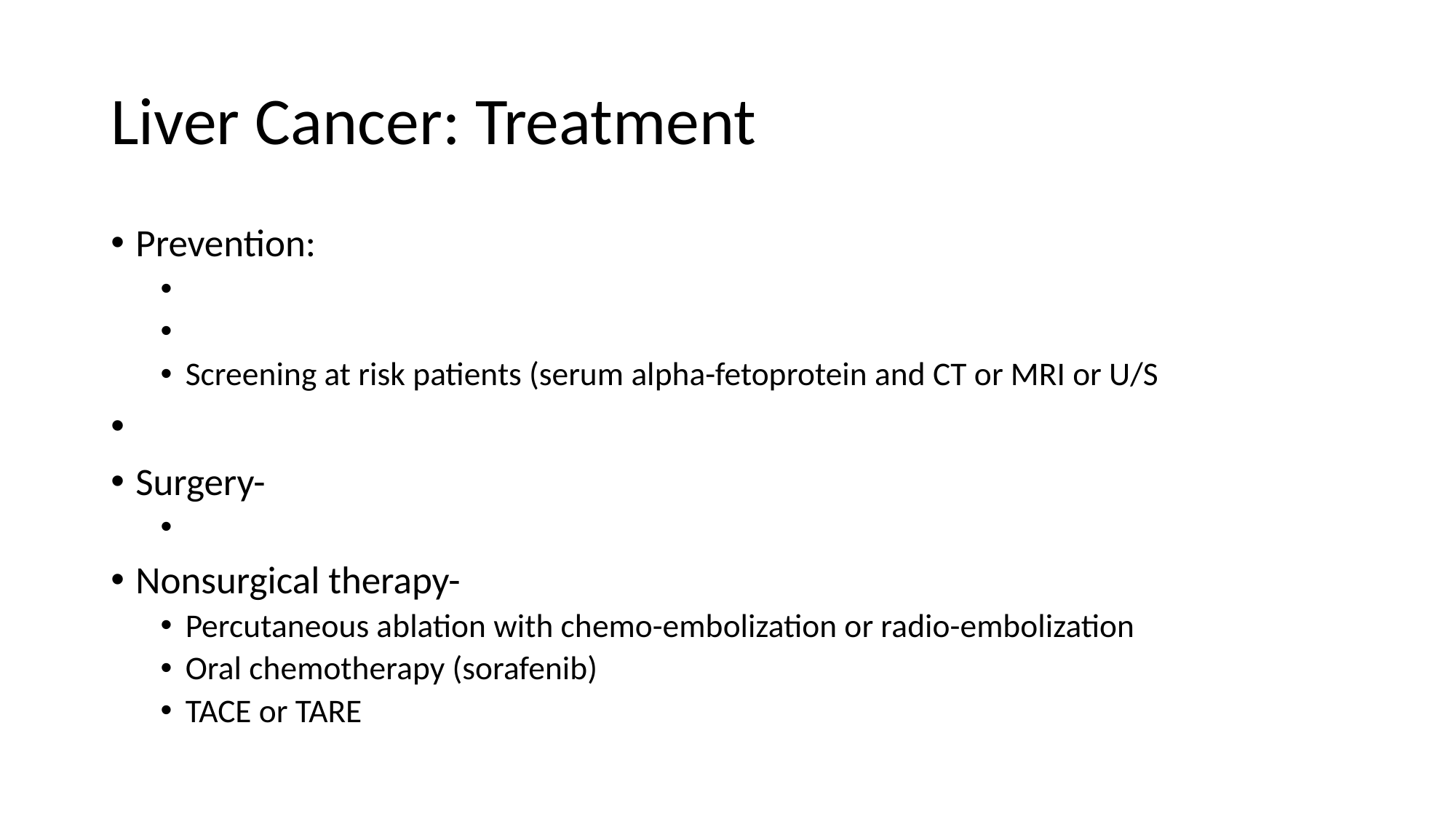

# Liver Cancer: Treatment
Prevention:

Screening at risk patients (serum alpha-fetoprotein and CT or MRI or U/S

Surgery-

Nonsurgical therapy-
Percutaneous ablation with chemo-embolization or radio-embolization
Oral chemotherapy (sorafenib)
TACE or TARE